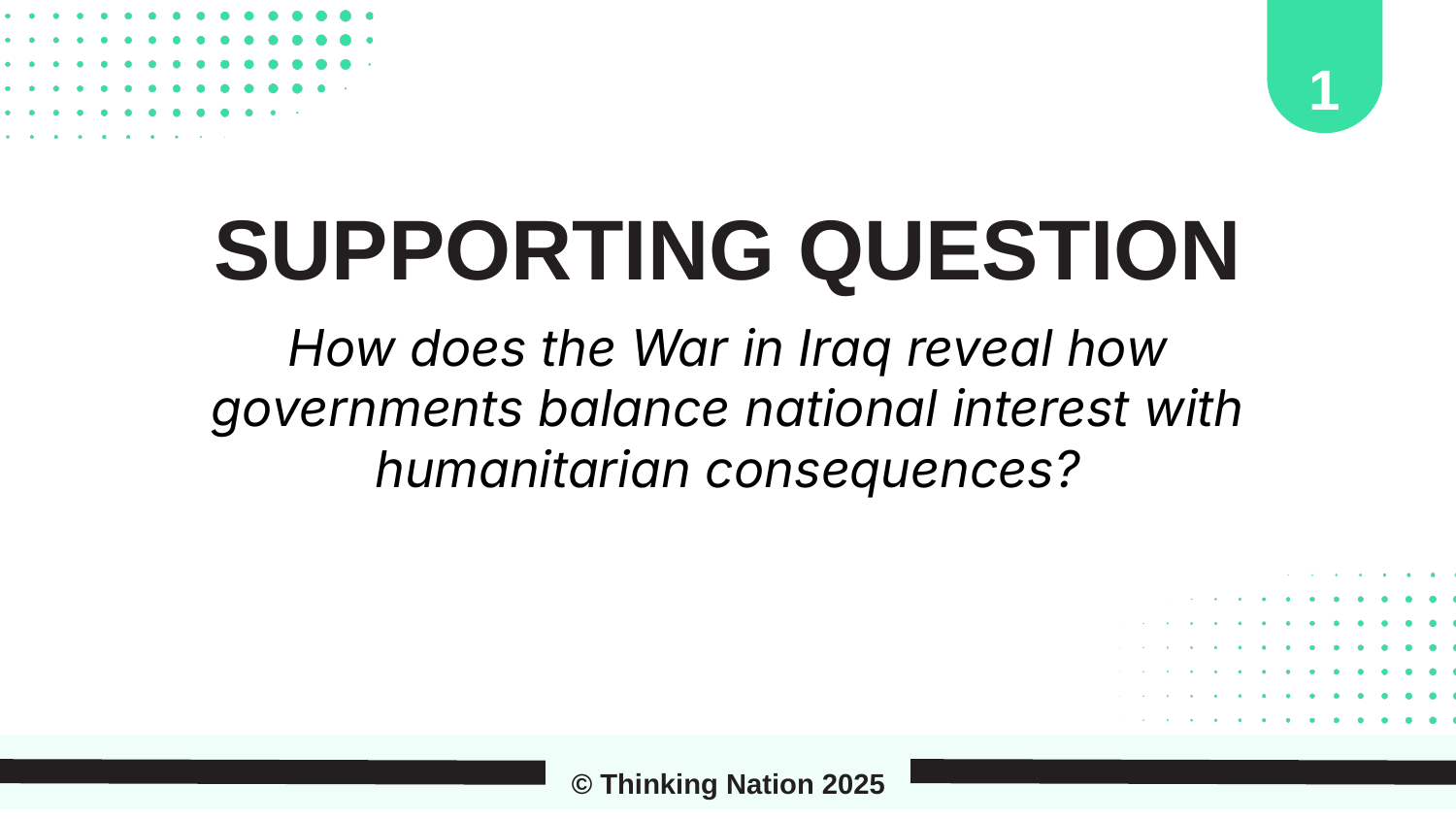

1
SUPPORTING QUESTION
How does the War in Iraq reveal how governments balance national interest with humanitarian consequences?

© Thinking Nation 2025